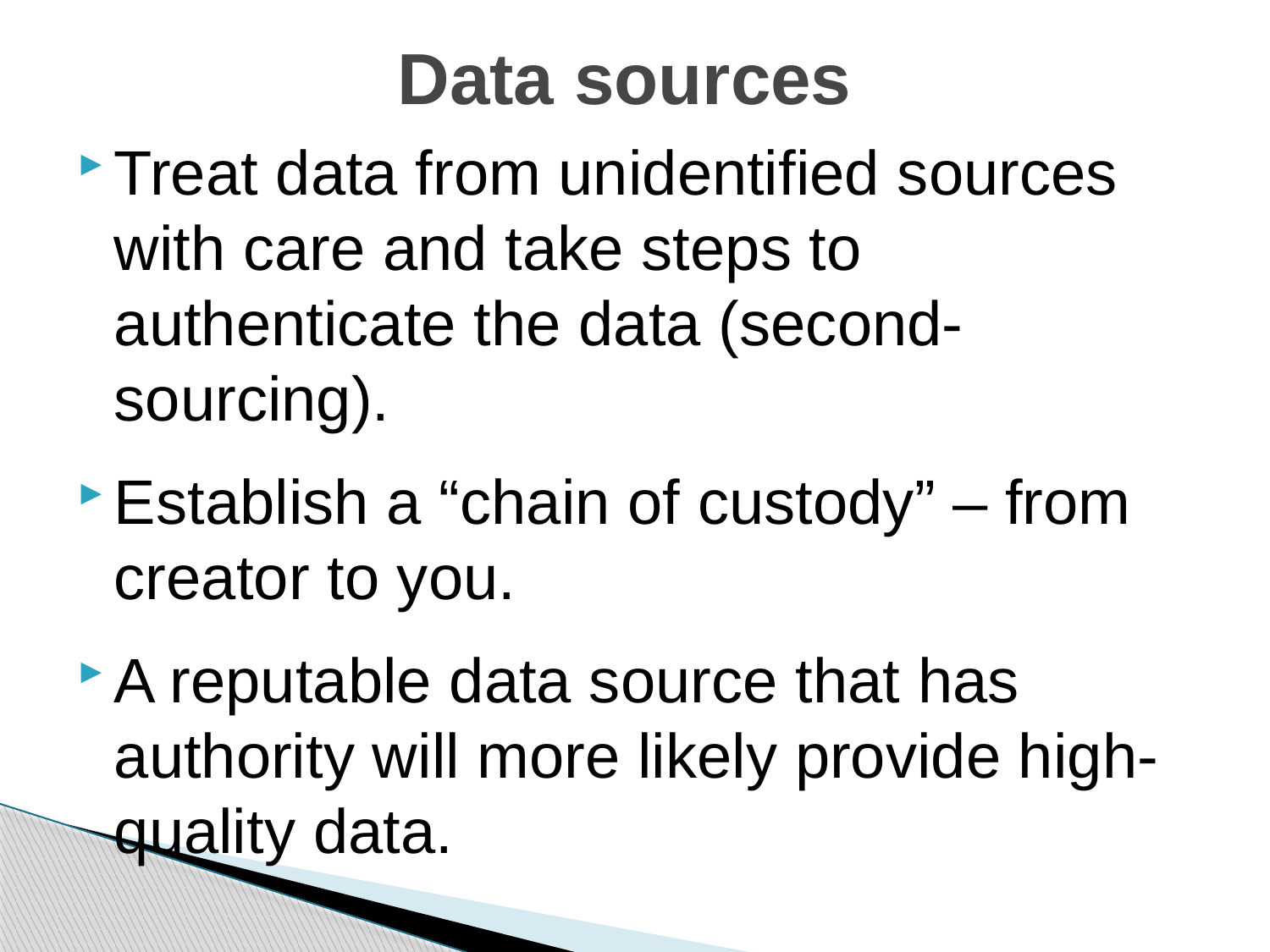

# Data sources
Treat data from unidentified sources with care and take steps to authenticate the data (second-sourcing).
Establish a “chain of custody” – from creator to you.
A reputable data source that has authority will more likely provide high-quality data.